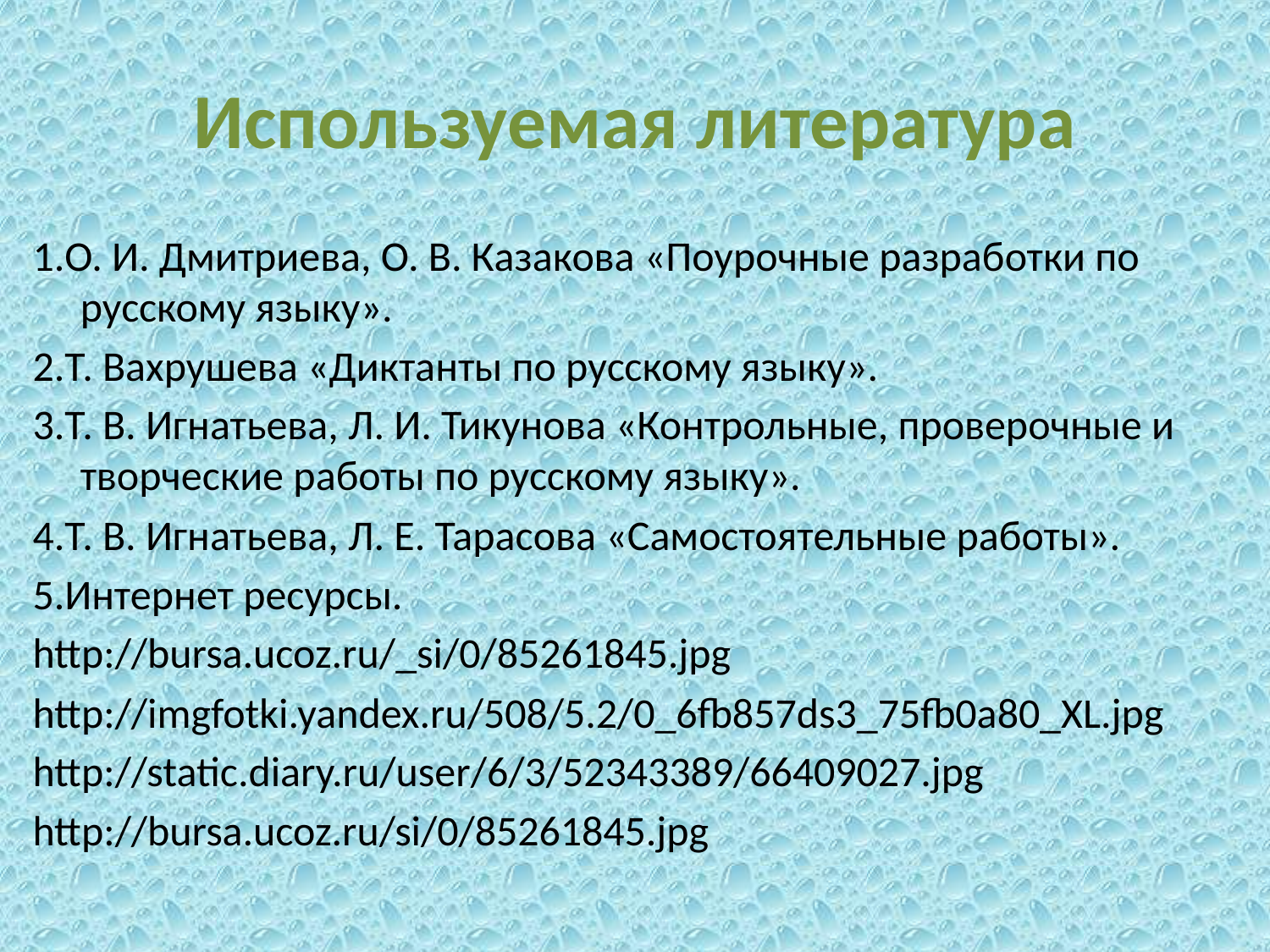

# Используемая литература
1.О. И. Дмитриева, О. В. Казакова «Поурочные разработки по русскому языку».
2.Т. Вахрушева «Диктанты по русскому языку».
3.Т. В. Игнатьева, Л. И. Тикунова «Контрольные, проверочные и творческие работы по русскому языку».
4.Т. В. Игнатьева, Л. Е. Тарасова «Самостоятельные работы».
5.Интернет ресурсы.
http://bursa.ucoz.ru/_si/0/85261845.jpg
http://imgfotki.yandex.ru/508/5.2/0_6fb857ds3_75fb0a80_XL.jpg
http://static.diary.ru/user/6/3/52343389/66409027.jpg
http://bursa.ucoz.ru/si/0/85261845.jpg